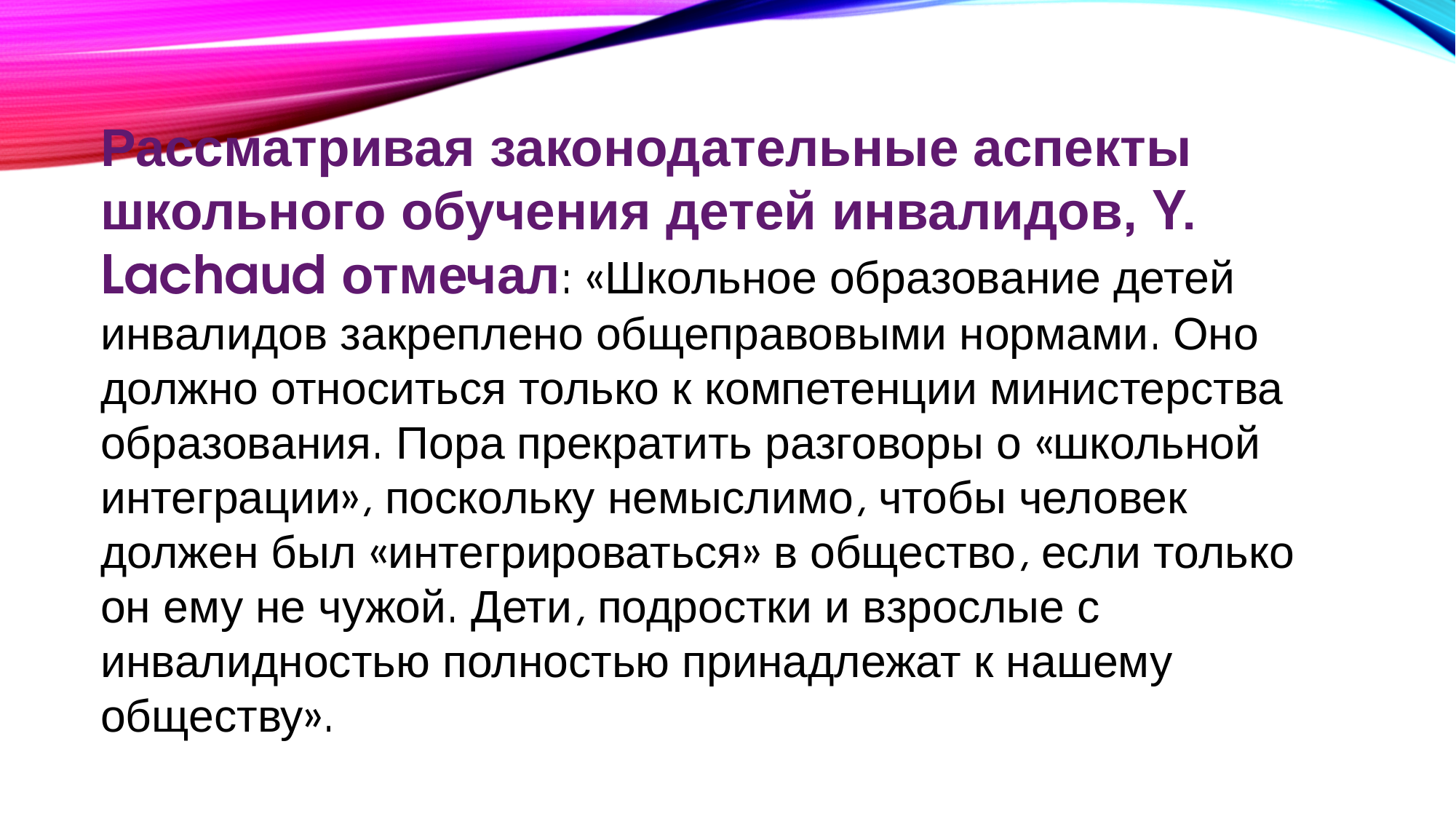

Рассматривая законодательные аспекты школьного обучения детей инвалидов, Y. Lachaud отмечал: «Школьное образование детей инвалидов закреплено общеправовыми нормами. Оно должно относиться только к компетенции министерства образования. Пора прекратить разговоры о «школьной интеграции», поскольку немыслимо, чтобы человек должен был «интегрироваться» в общество, если только он ему не чужой. Дети, подростки и взрослые с инвалидностью полностью принадлежат к нашему обществу».